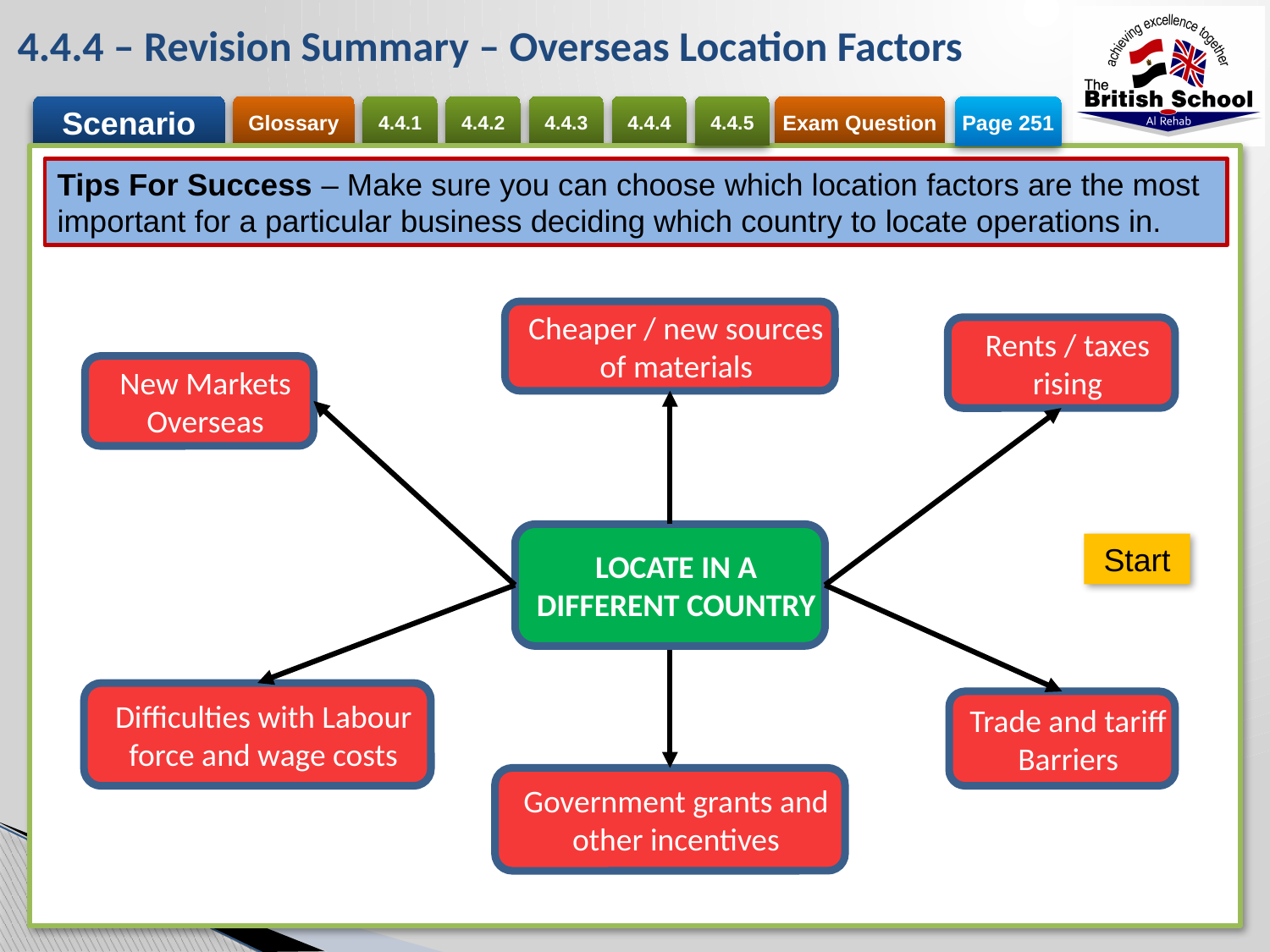

# 4.4.4 – Revision Summary – Overseas Location Factors
Page 251
Tips For Success – Make sure you can choose which location factors are the most important for a particular business deciding which country to locate operations in.
Cheaper / new sources of materials
Rents / taxes rising
New Markets Overseas
LOCATE IN A DIFFERENT COUNTRY
Start
Difficulties with Labour force and wage costs
Government grants and other incentives
Trade and tariff Barriers